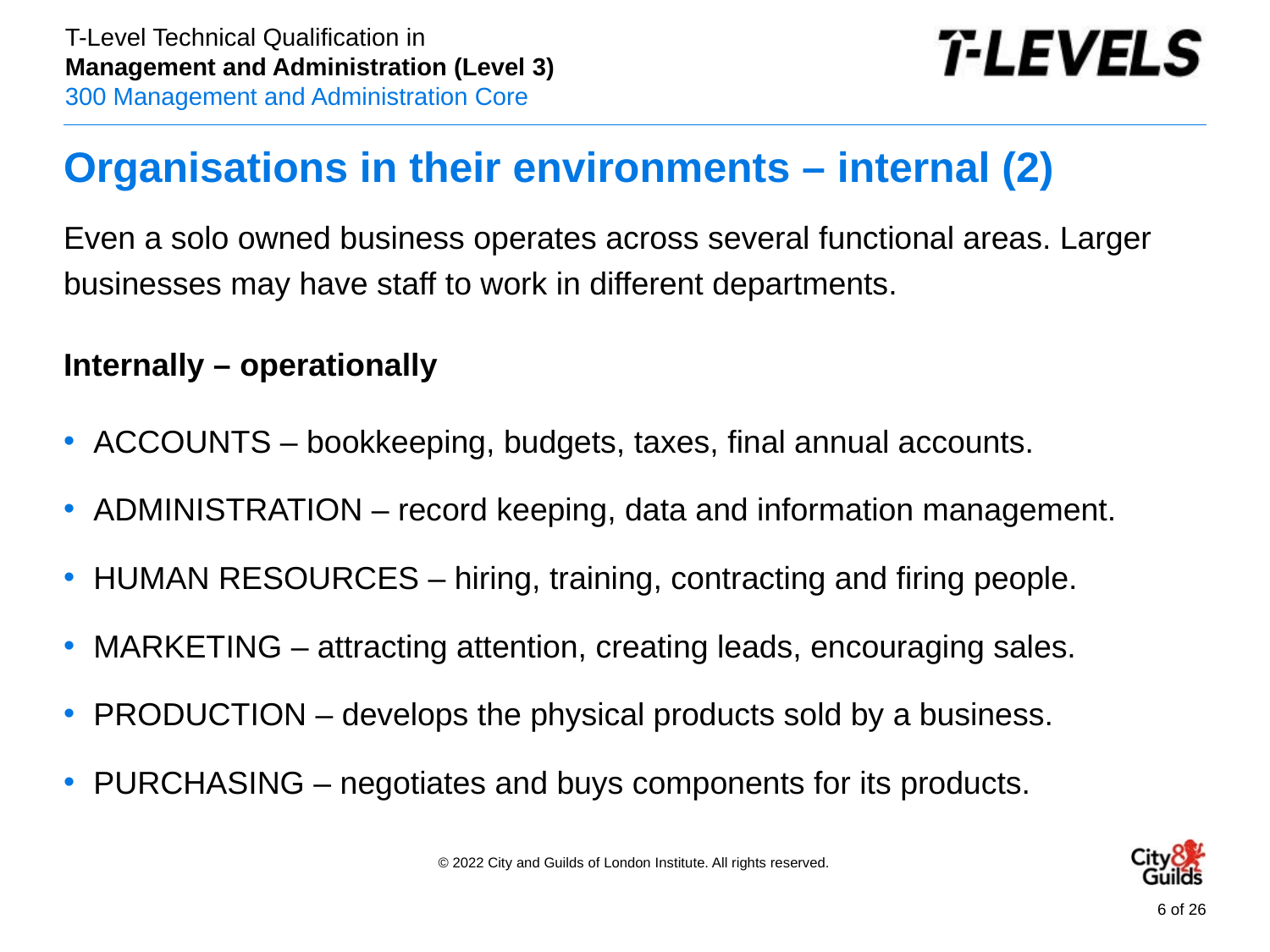

# Organisations in their environments – internal (2)
Even a solo owned business operates across several functional areas. Larger businesses may have staff to work in different departments.
Internally – operationally
ACCOUNTS – bookkeeping, budgets, taxes, final annual accounts.
ADMINISTRATION – record keeping, data and information management.
HUMAN RESOURCES – hiring, training, contracting and firing people.
MARKETING – attracting attention, creating leads, encouraging sales.
PRODUCTION – develops the physical products sold by a business.
PURCHASING – negotiates and buys components for its products.